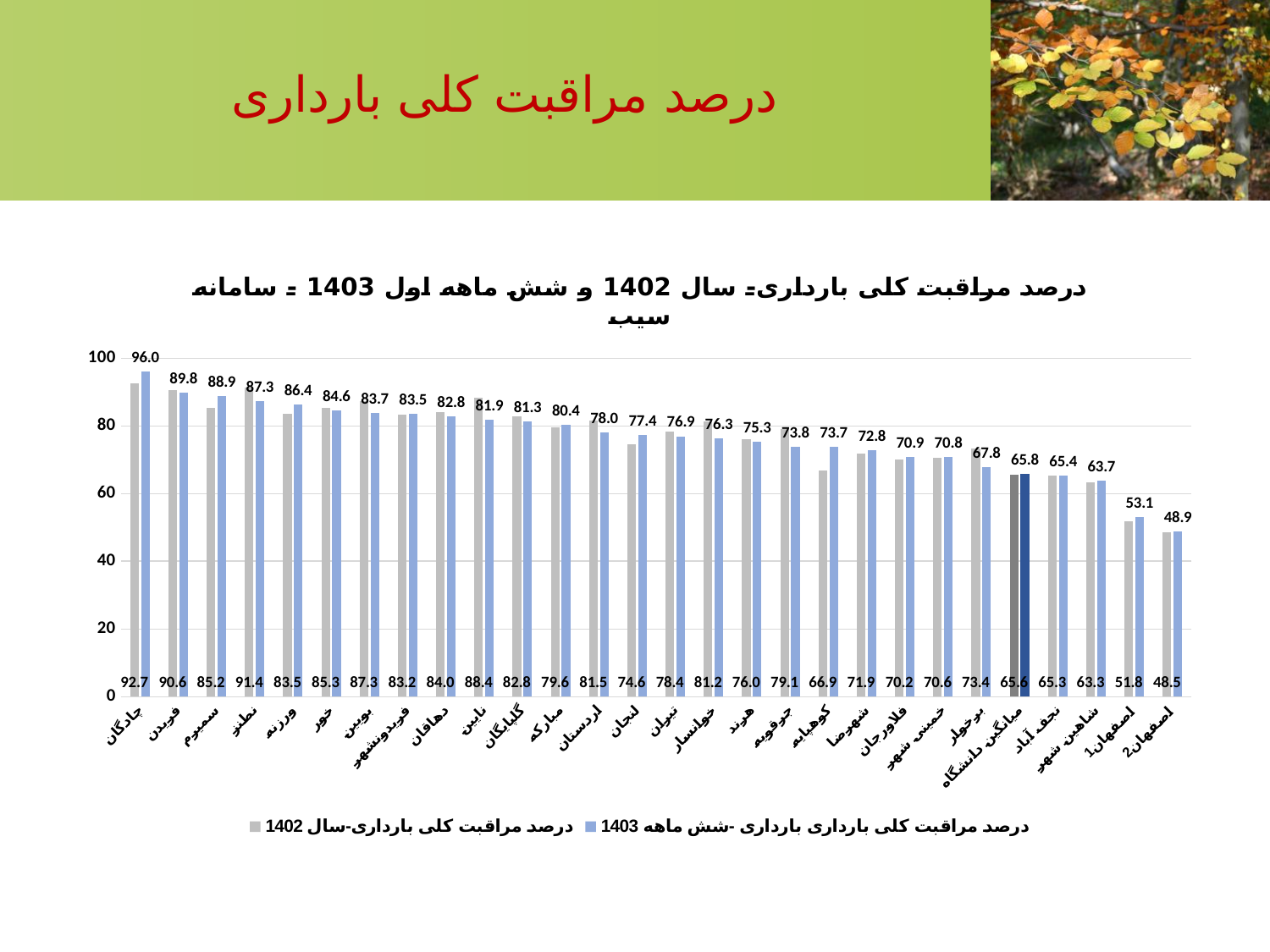

درصد مراقبت کلی بارداری

### Chart: درصد مراقبت کلی بارداری- سال 1402 و شش ماهه اول 1403 - سامانه سیب

| Category | درصد مراقبت کلی بارداری-سال 1402 | درصد مراقبت کلی بارداری بارداری -شش ماهه 1403 |
|---|---|---|
| چادگان | 92.68294864913223 | 96.0311447811448 |
| فریدن | 90.59553040252602 | 89.79663394109396 |
| سمیرم | 85.2465341482994 | 88.87035312050132 |
| نطنز | 91.36854486182115 | 87.29301715853734 |
| ورزنه | 83.51580920277041 | 86.4 |
| خور | 85.31129980653952 | 84.62304343799202 |
| بویین | 87.2681269428179 | 83.72584541062803 |
| فریدونشهر | 83.21386612873371 | 83.50753666287646 |
| دهاقان | 84.0480691092817 | 82.79343732088758 |
| نایین | 88.43019158921994 | 81.91539336399148 |
| گلپایگان | 82.8062648649062 | 81.34099616858238 |
| مبارکه | 79.57949926095317 | 80.4378015681544 |
| اردستان | 81.47131445170662 | 78.0 |
| لنجان | 74.64855418793607 | 77.38722181653964 |
| تیران | 78.41627535732097 | 76.92148739504269 |
| خوانسار | 81.24052652572796 | 76.34548611111111 |
| هرند | 76.0197006383447 | 75.3 |
| جرقویه | 79.08435329594609 | 73.79173338077447 |
| کوهپایه | 66.93568336425479 | 73.71287432498774 |
| شهرضا | 71.88934367131432 | 72.84993838809469 |
| فلاورجان | 70.19436487178423 | 70.85955059476652 |
| خمینی شهر | 70.58466761591188 | 70.81739217587173 |
| برخوار | 73.40715392085812 | 67.7850274326942 |
| میانگین دانشگاه | 65.56455350967211 | 65.8 |
| نجف آباد | 65.2874224630882 | 65.41257297865369 |
| شاهین شهر | 63.320206803247004 | 63.72797974882226 |
| اصفهان1  | 51.81960377683191 | 53.13076164229412 |
| اصفهان2  | 48.45903865467494 | 48.88164271526626 |